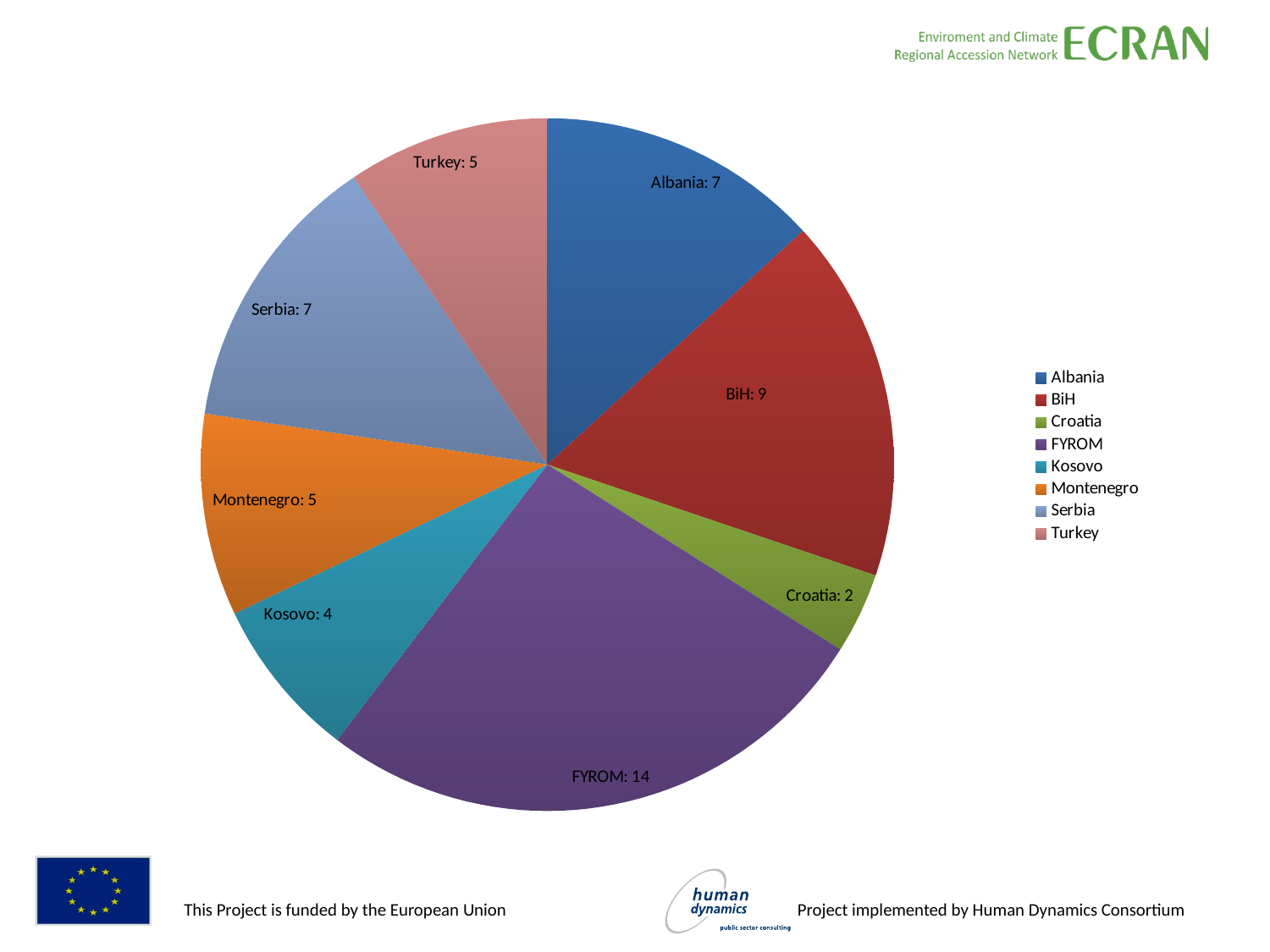

### Chart

| Category |  |
|---|---|
| Albania | 7.0 |
| BiH | 9.0 |
| Croatia | 2.0 |
| FYROM | 14.0 |
| Kosovo | 4.0 |
| Montenegro | 5.0 |
| Serbia | 7.0 |
| Turkey | 5.0 |